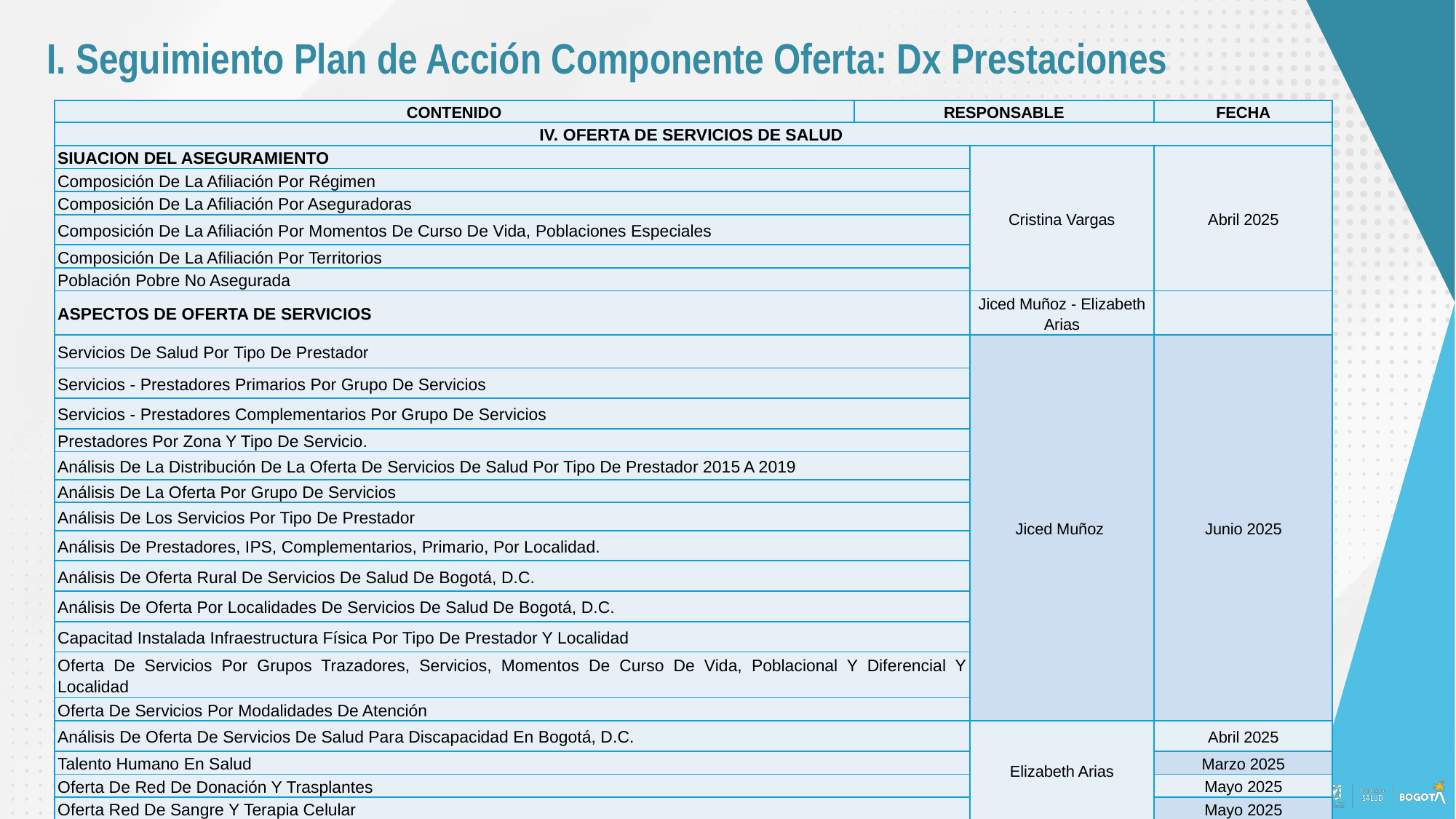

I. Seguimiento Plan de Acción Componente Oferta: Dx Prestaciones
| CONTENIDO | RESPONSABLE |  | FECHA |
| --- | --- | --- | --- |
| IV. OFERTA DE SERVICIOS DE SALUD |  |  |  |
| SIUACION DEL ASEGURAMIENTO | Cristina Vargas | Cristina Vargas | Abril 2025 |
| Composición De La Afiliación Por Régimen |  |  |  |
| Composición De La Afiliación Por Aseguradoras |  |  |  |
| Composición De La Afiliación Por Momentos De Curso De Vida, Poblaciones Especiales |  |  |  |
| Composición De La Afiliación Por Territorios |  |  |  |
| Población Pobre No Asegurada |  |  |  |
| ASPECTOS DE OFERTA DE SERVICIOS | Jiced Muñoz - Elizabeth Arias | Jiced Muñoz - Elizabeth Arias |  |
| Servicios De Salud Por Tipo De Prestador | Jiced Muñoz | Jiced Muñoz | Junio 2025 |
| Servicios - Prestadores Primarios Por Grupo De Servicios |  |  |  |
| Servicios - Prestadores Complementarios Por Grupo De Servicios |  |  |  |
| Prestadores Por Zona Y Tipo De Servicio. |  |  |  |
| Análisis De La Distribución De La Oferta De Servicios De Salud Por Tipo De Prestador 2015 A 2019 |  |  |  |
| Análisis De La Oferta Por Grupo De Servicios |  |  |  |
| Análisis De Los Servicios Por Tipo De Prestador |  |  |  |
| Análisis De Prestadores, IPS, Complementarios, Primario, Por Localidad. |  |  |  |
| Análisis De Oferta Rural De Servicios De Salud De Bogotá, D.C. |  |  |  |
| Análisis De Oferta Por Localidades De Servicios De Salud De Bogotá, D.C. |  |  |  |
| Capacitad Instalada Infraestructura Física Por Tipo De Prestador Y Localidad |  |  |  |
| Oferta De Servicios Por Grupos Trazadores, Servicios, Momentos De Curso De Vida, Poblacional Y Diferencial Y Localidad |  |  |  |
| Oferta De Servicios Por Modalidades De Atención |  |  |  |
| Análisis De Oferta De Servicios De Salud Para Discapacidad En Bogotá, D.C. | Elizabeth Arias | Elizabeth Arias | Abril 2025 |
| Talento Humano En Salud |  |  | Marzo 2025 |
| Oferta De Red De Donación Y Trasplantes |  |  | Mayo 2025 |
| Oferta Red De Sangre Y Terapia Celular |  |  | Mayo 2025 |